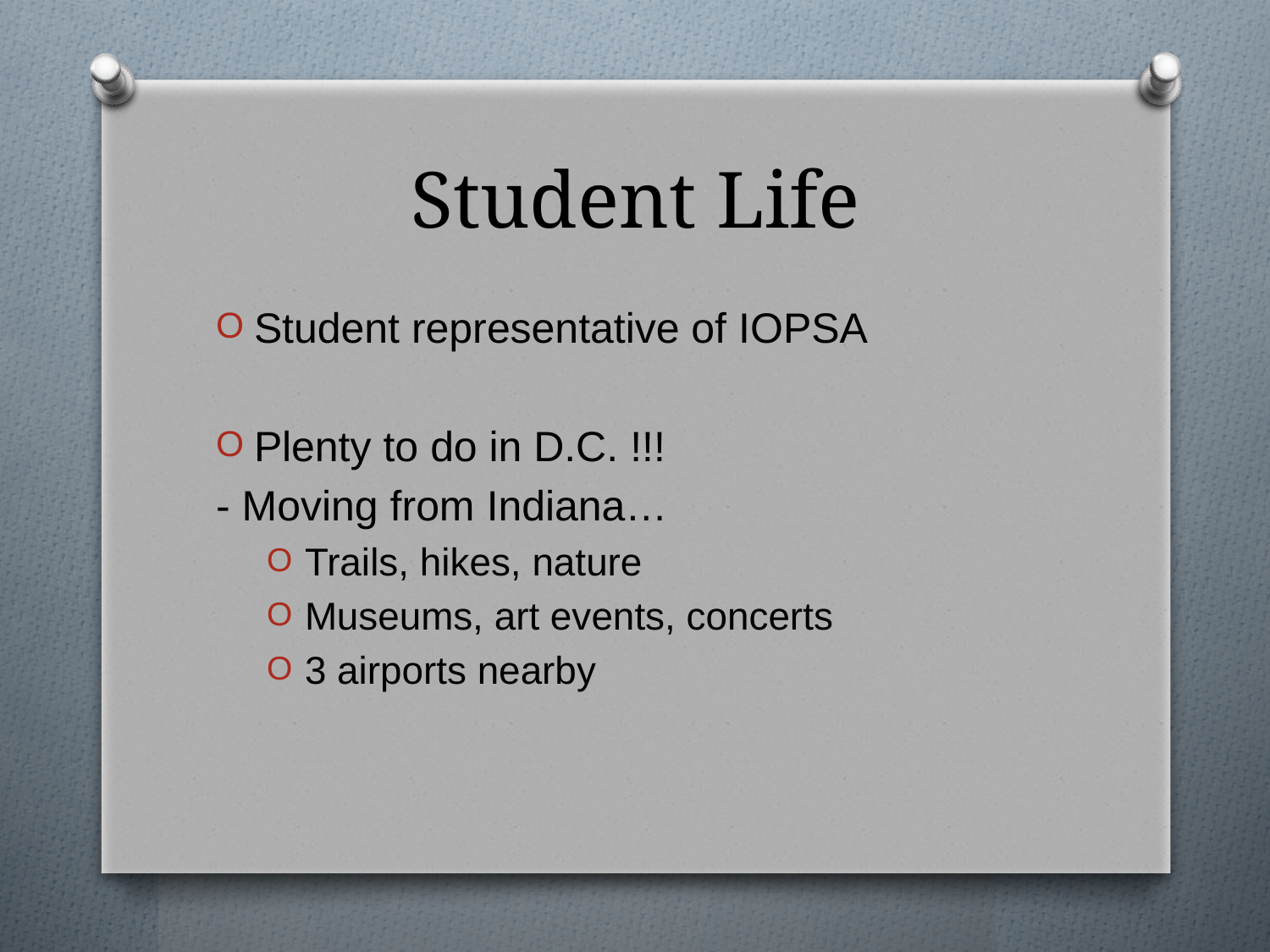

# Student Life
Student representative of IOPSA

Plenty to do in D.C. !!!
- Moving from Indiana…
Trails, hikes, nature
Museums, art events, concerts
3 airports nearby